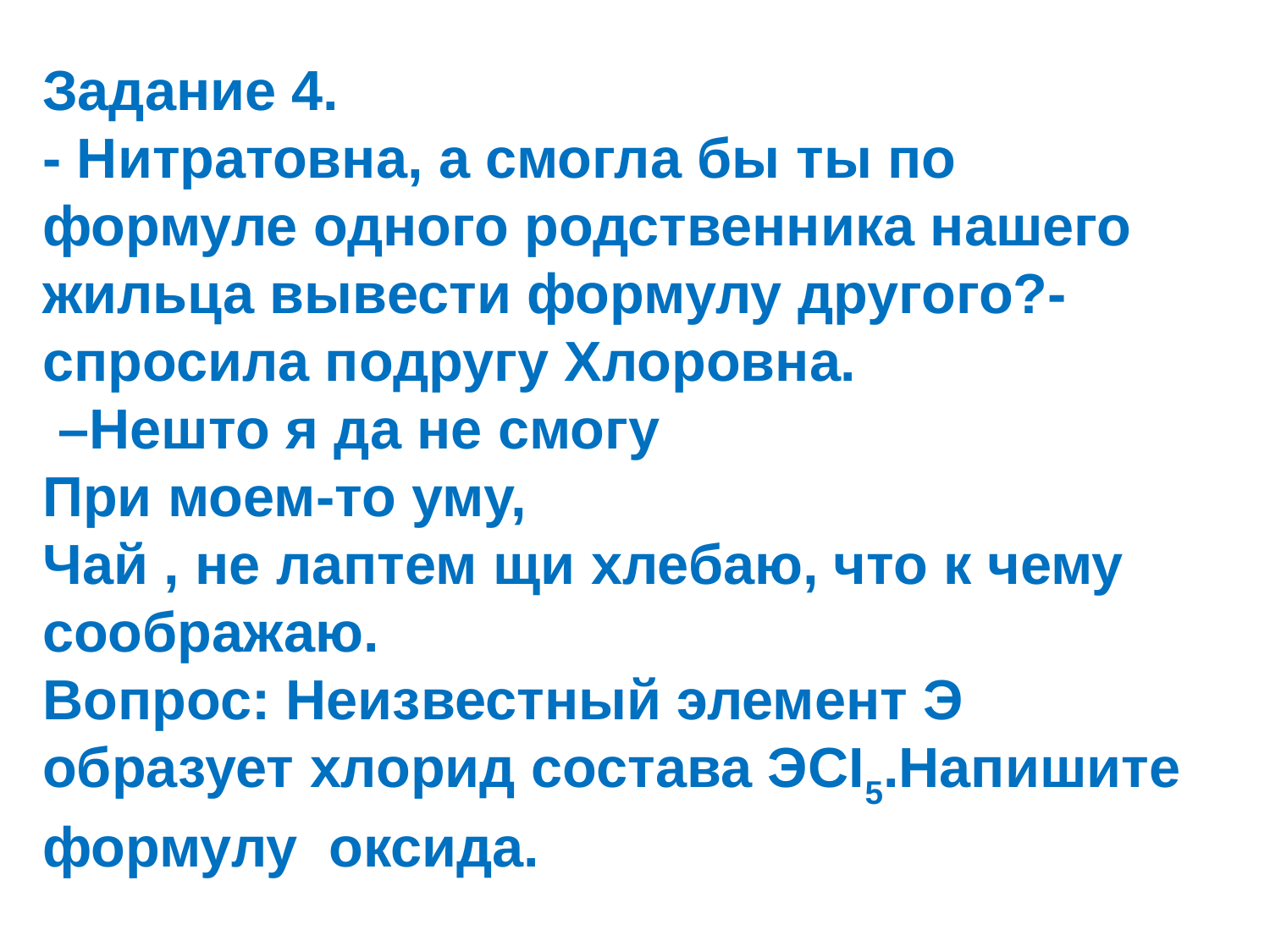

Задание 4.
- Нитратовна, а смогла бы ты по формуле одного родственника нашего жильца вывести формулу другого?- спросила подругу Хлоровна.
 –Нешто я да не смогу
При моем-то уму,
Чай , не лаптем щи хлебаю, что к чему соображаю.
Вопрос: Неизвестный элемент Э образует хлорид состава ЭСI5.Напишите формулу  оксида.